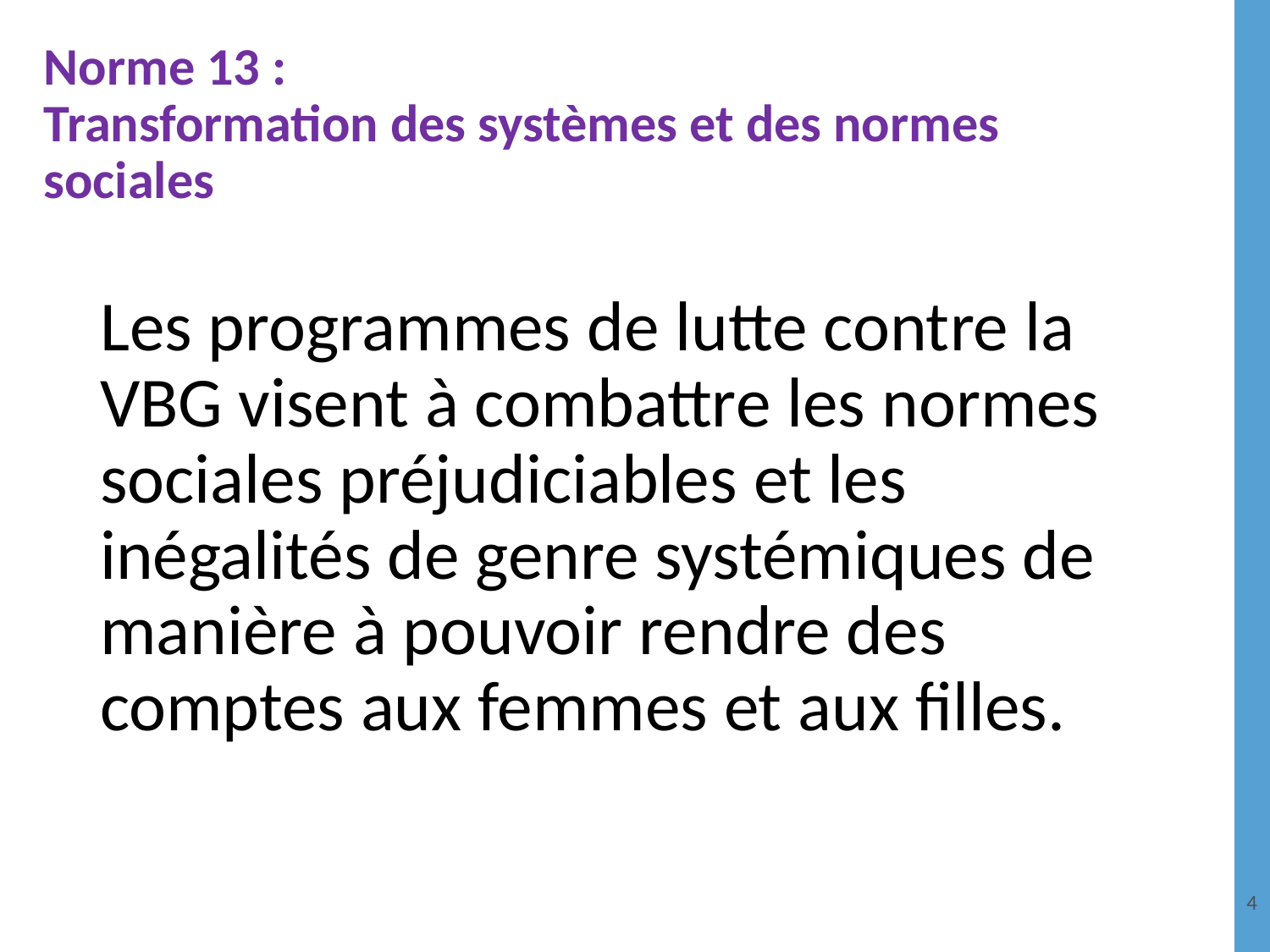

# Norme 13 : Transformation des systèmes et des normes sociales
Les programmes de lutte contre la VBG visent à combattre les normes sociales préjudiciables et les inégalités de genre systémiques de manière à pouvoir rendre des comptes aux femmes et aux filles.